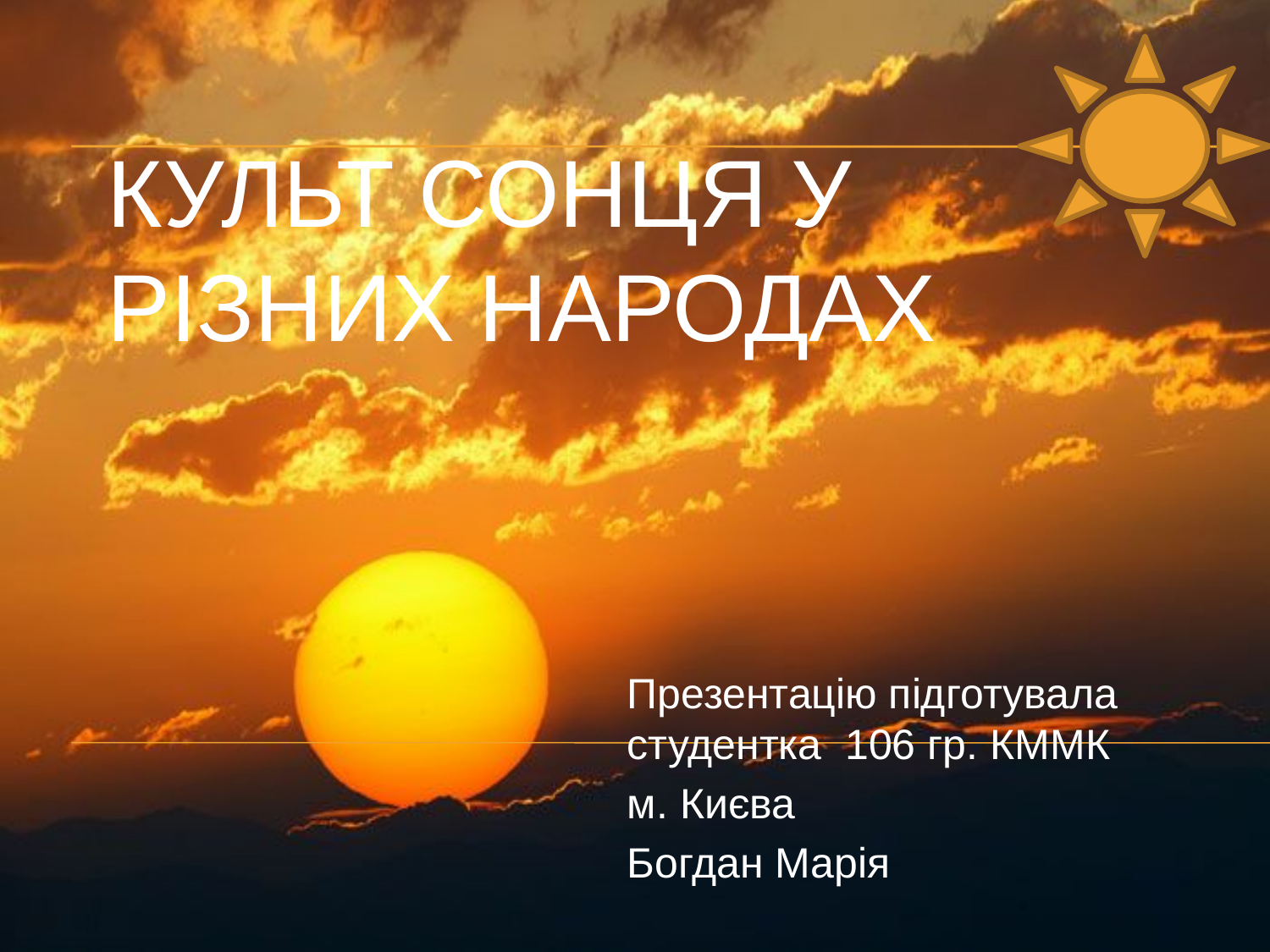

# Культ Сонця у різних народах
Презентацію підготувала студентка  106 гр. КММК
м. Києва
Богдан Марія